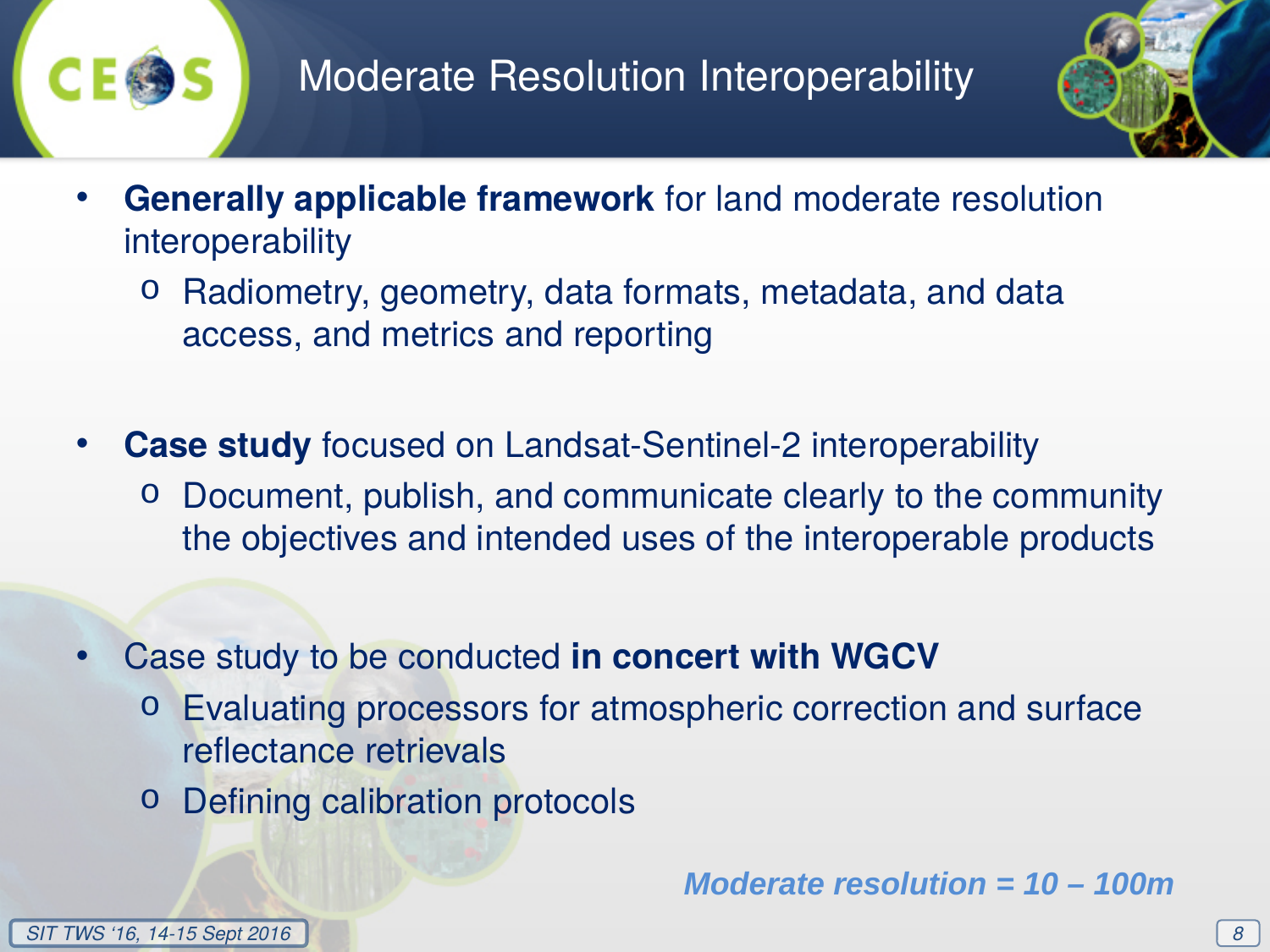

Moderate Resolution Interoperability
Generally applicable framework for land moderate resolution interoperability
Radiometry, geometry, data formats, metadata, and data access, and metrics and reporting

Case study focused on Landsat-Sentinel-2 interoperability
Document, publish, and communicate clearly to the community the objectives and intended uses of the interoperable products

Case study to be conducted in concert with WGCV
Evaluating processors for atmospheric correction and surface reflectance retrievals
Defining calibration protocols
Moderate resolution = 10 – 100m
8